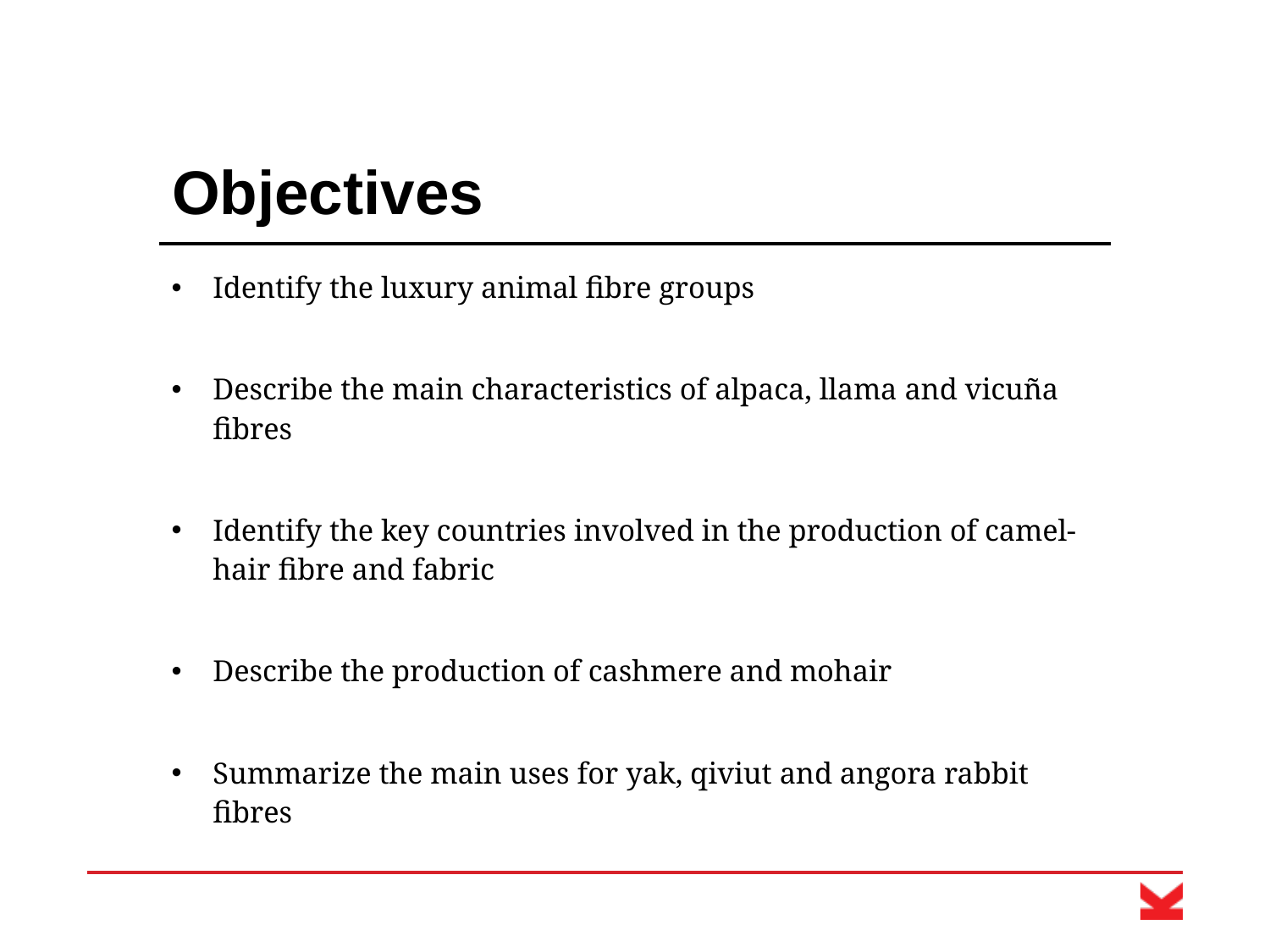

# Objectives
Identify the luxury animal fibre groups

Describe the main characteristics of alpaca, llama and vicuña fibres

Identify the key countries involved in the production of camel-hair fibre and fabric

Describe the production of cashmere and mohair

Summarize the main uses for yak, qiviut and angora rabbit fibres